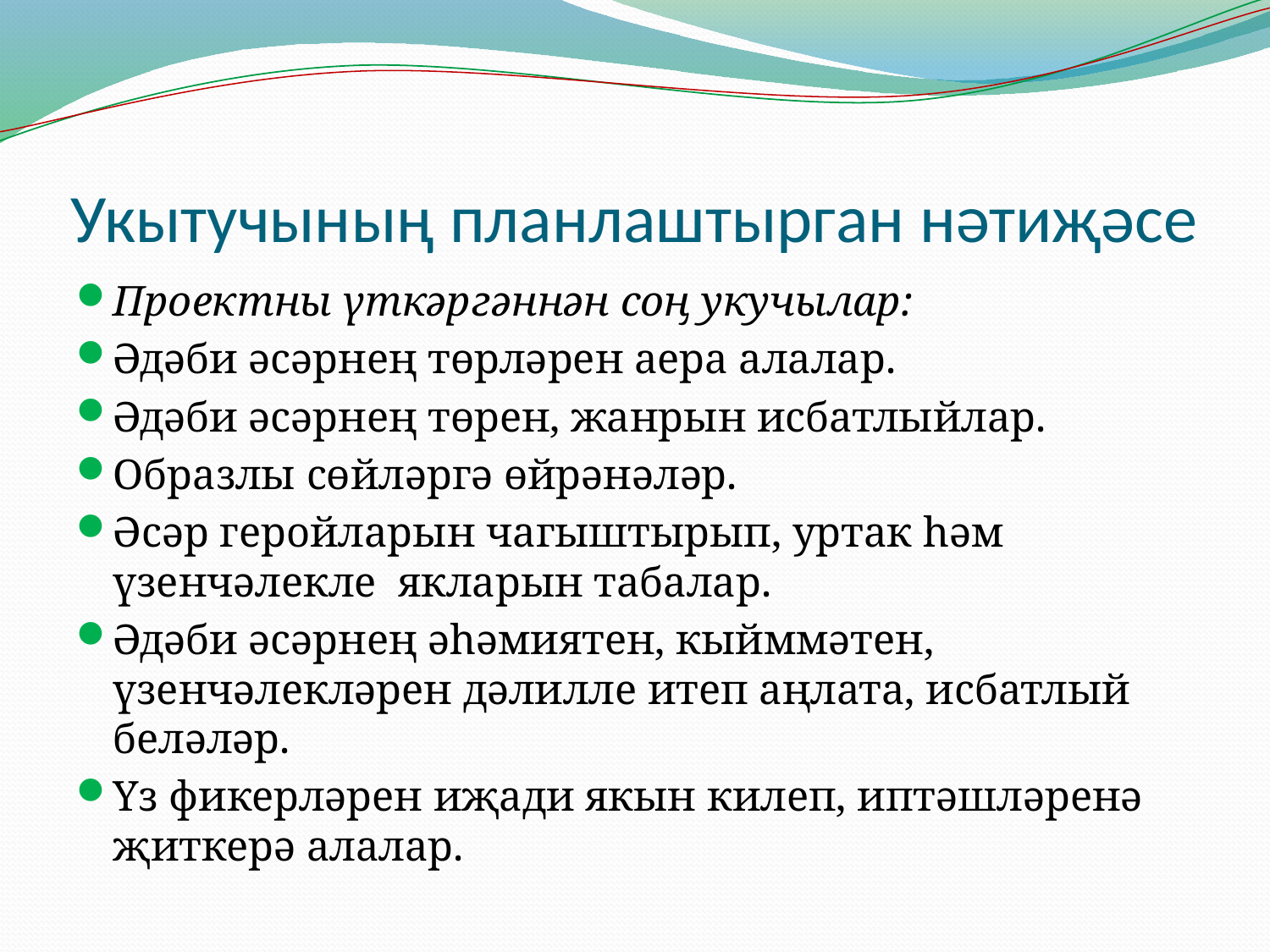

# Укытучының планлаштырган нәтиҗәсе
Проектны үткәргәннән соң укучылар:
Әдәби әсәрнең төрләрен аера алалар.
Әдәби әсәрнең төрен, жанрын исбатлыйлар.
Образлы сөйләргә өйрәнәләр.
Әсәр геройларын чагыштырып, уртак һәм үзенчәлекле  якларын табалар.
Әдәби әсәрнең әһәмиятен, кыйммәтен, үзенчәлекләрен дәлилле итеп аңлата, исбатлый беләләр.
Үз фикерләрен иҗади якын килеп, иптәшләренә җиткерә алалар.